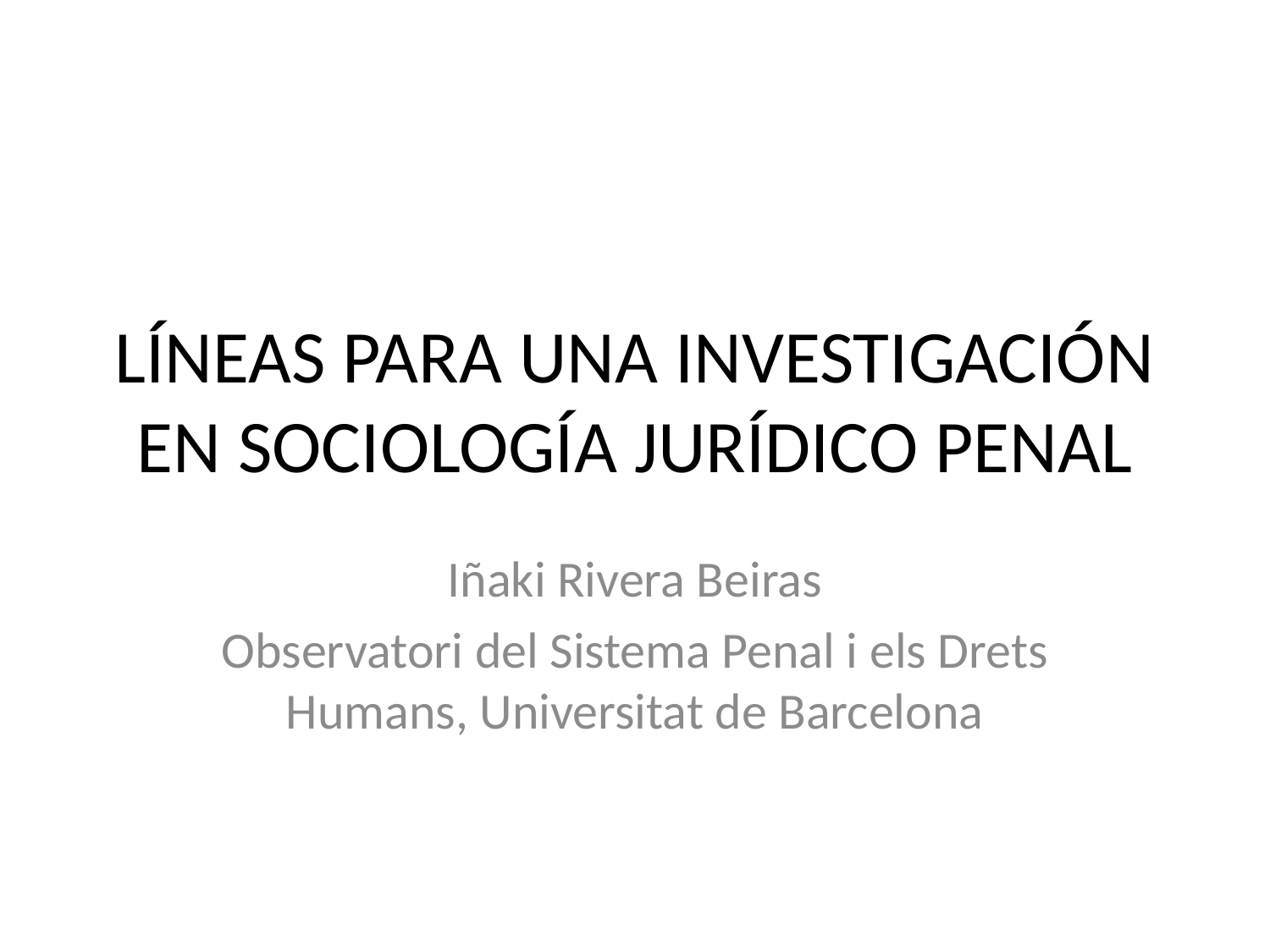

# LÍNEAS PARA UNA INVESTIGACIÓN EN SOCIOLOGÍA JURÍDICO PENAL
Iñaki Rivera Beiras
Observatori del Sistema Penal i els Drets Humans, Universitat de Barcelona